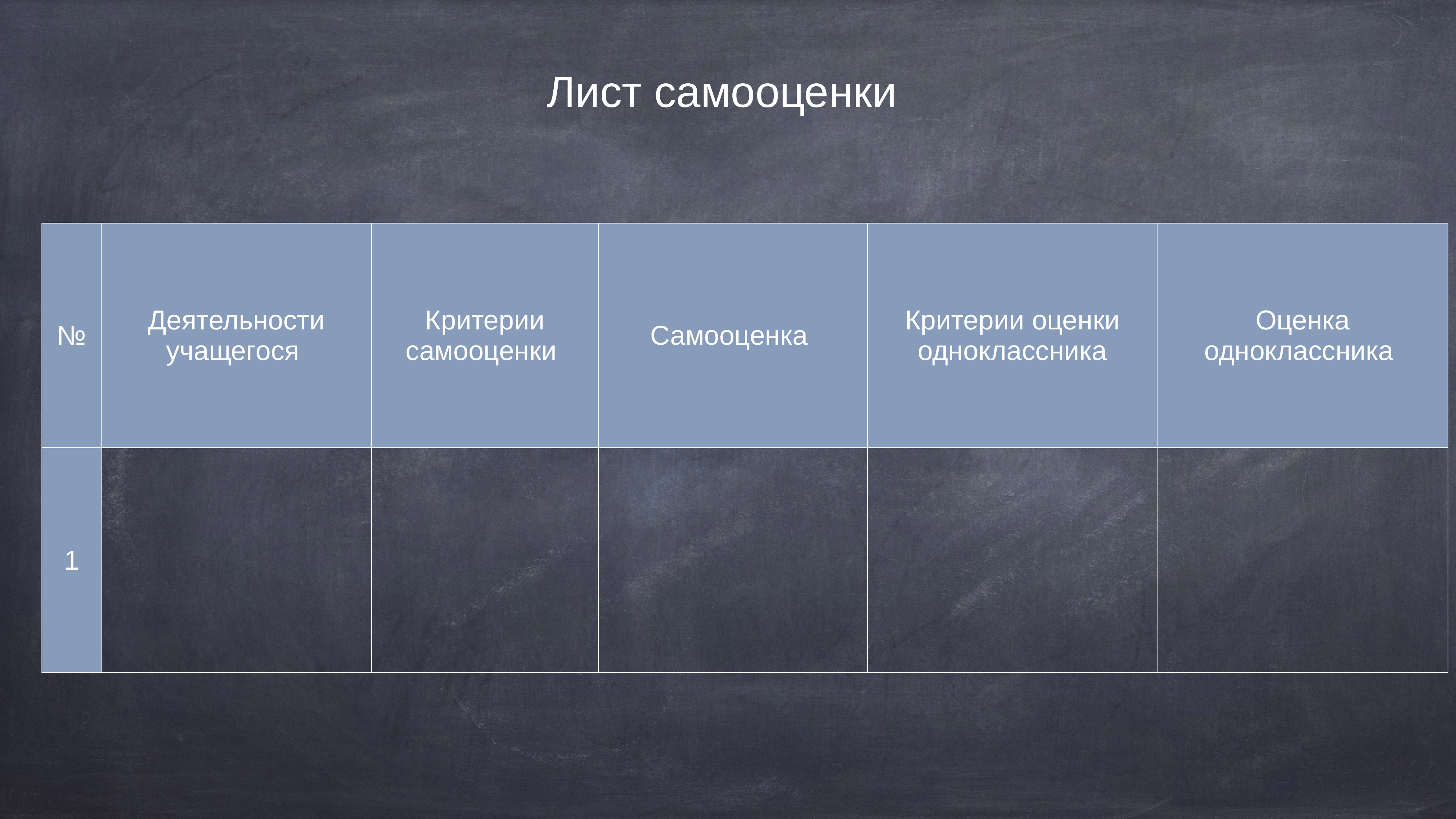

Лист самооценки
| № | Деятельности учащегося | Критерии самооценки | Самооценка | Критерии оценки одноклассника | Оценка одноклассника |
| --- | --- | --- | --- | --- | --- |
| 1 |  |  |  |  |  |